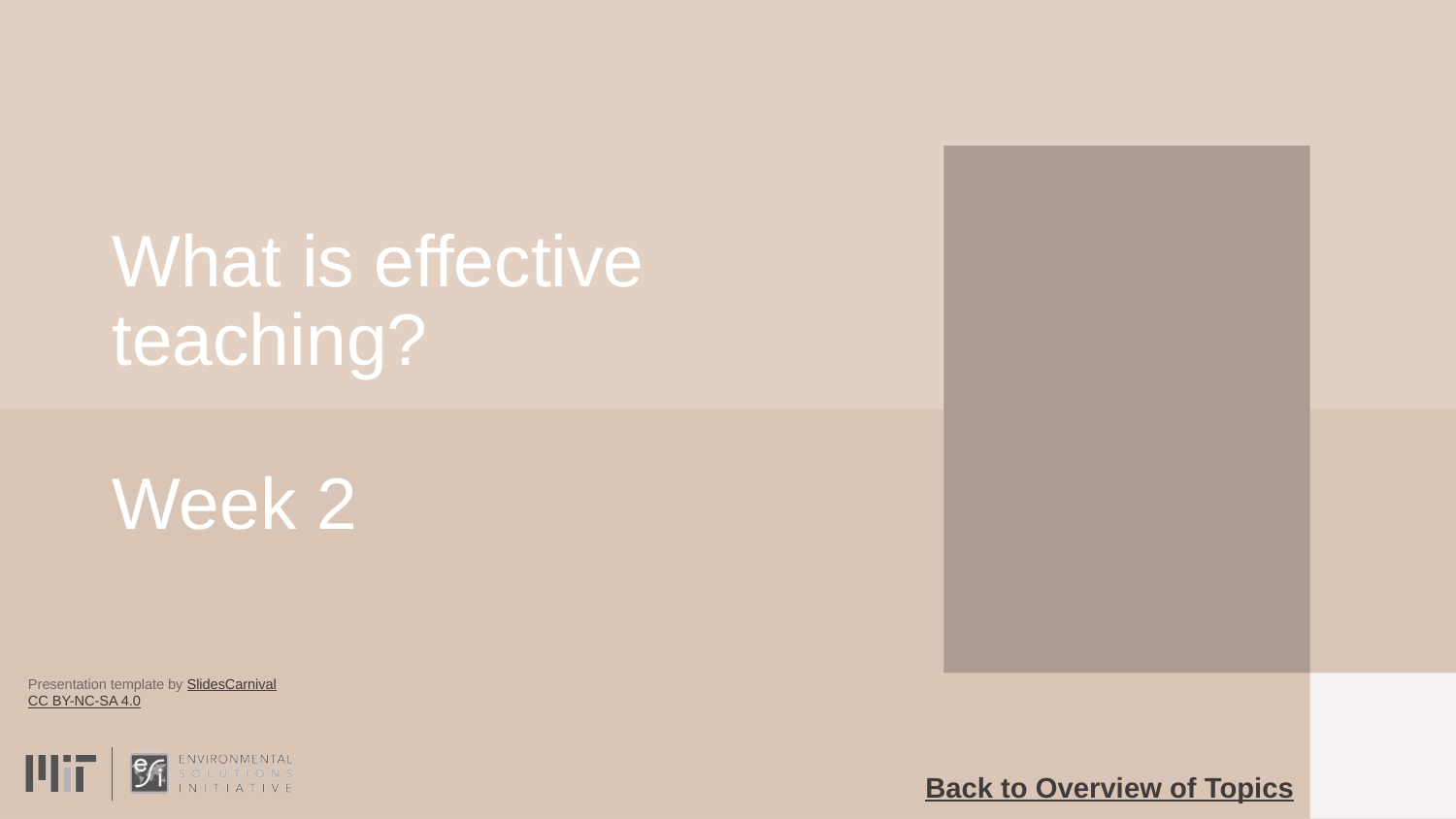

# What is effective teaching?
Week 2
Back to Overview of Topics